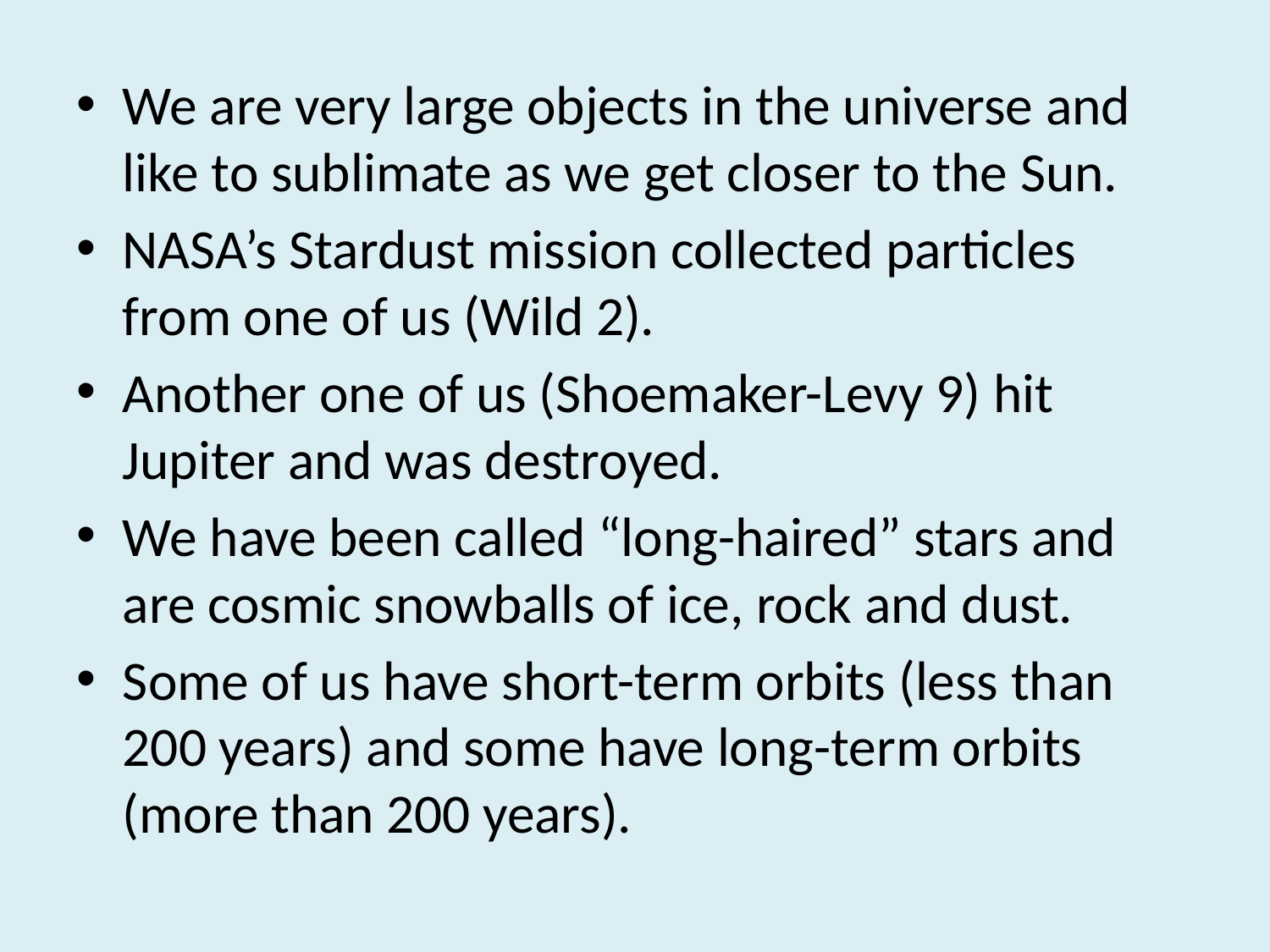

We are very large objects in the universe and like to sublimate as we get closer to the Sun.
NASA’s Stardust mission collected particles from one of us (Wild 2).
Another one of us (Shoemaker-Levy 9) hit Jupiter and was destroyed.
We have been called “long-haired” stars and are cosmic snowballs of ice, rock and dust.
Some of us have short-term orbits (less than 200 years) and some have long-term orbits (more than 200 years).